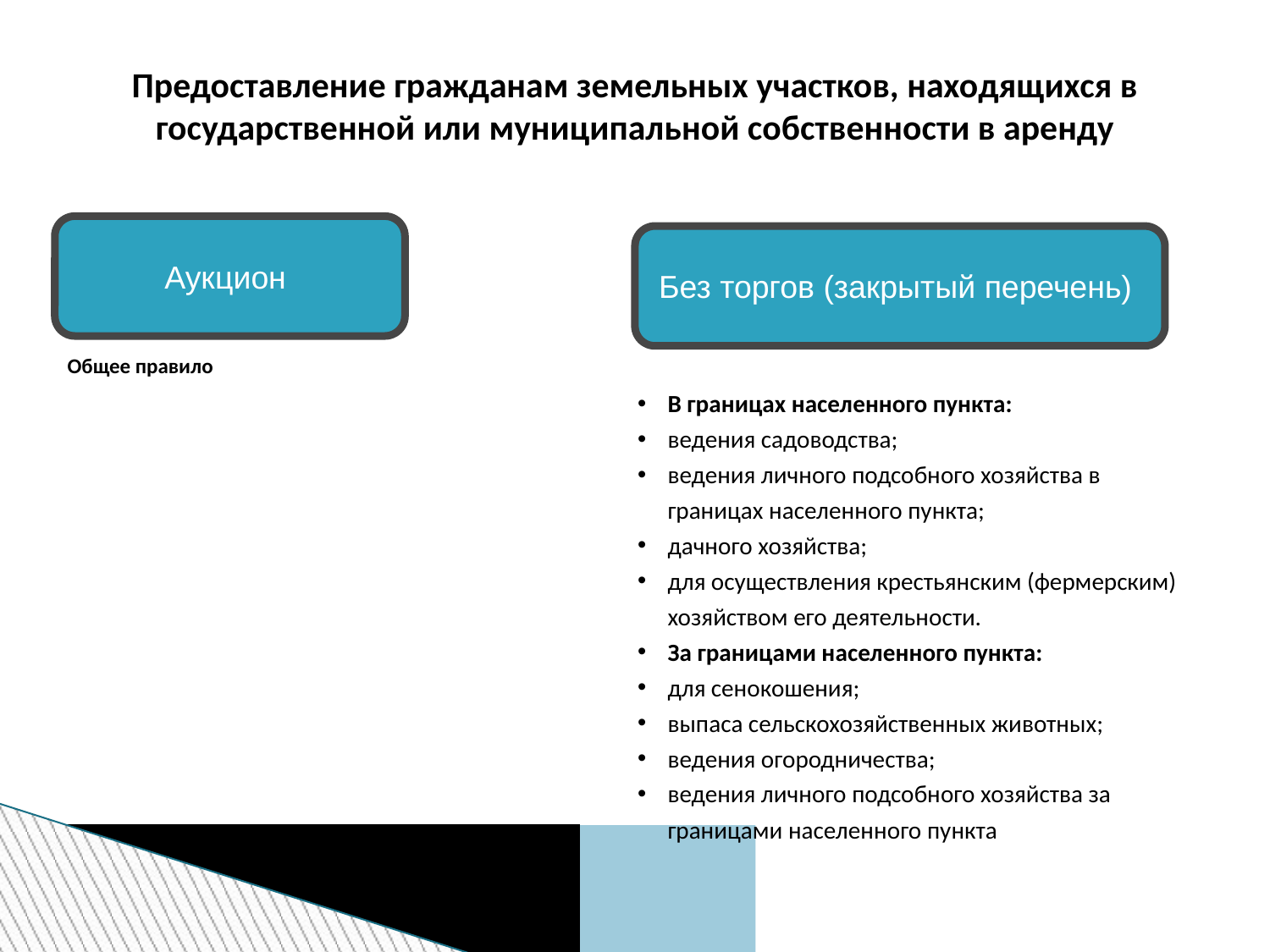

Предоставление гражданам земельных участков, находящихся в государственной или муниципальной собственности в аренду
Аукцион
Без торгов (закрытый перечень)
Общее правило

В границах населенного пункта:
ведения садоводства;
ведения личного подсобного хозяйства в границах населенного пункта;
дачного хозяйства;
для осуществления крестьянским (фермерским) хозяйством его деятельности.
За границами населенного пункта:
для сенокошения;
выпаса сельскохозяйственных животных;
ведения огородничества;
ведения личного подсобного хозяйства за границами населенного пункта